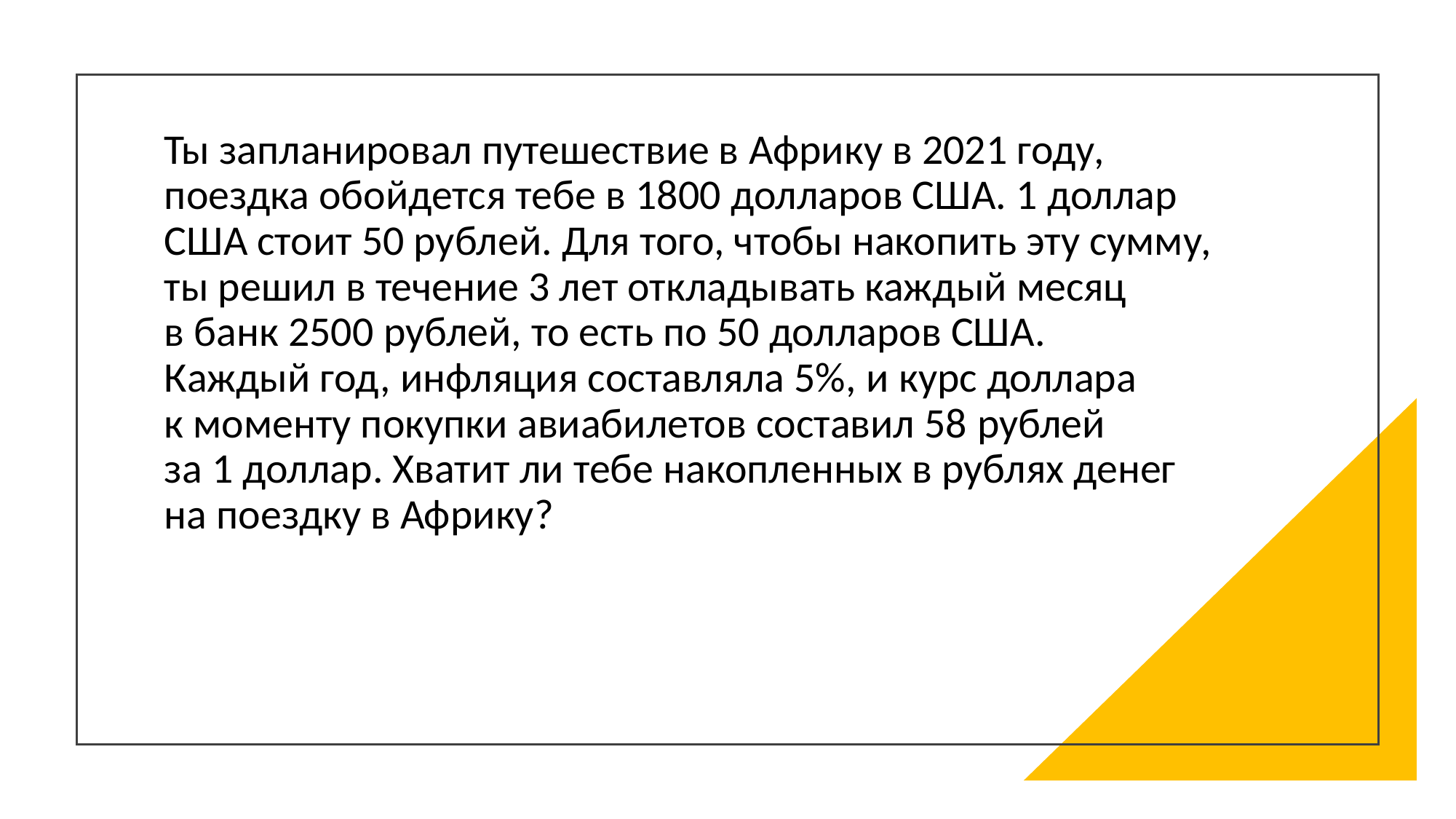

# Ты запланировал путешествие в Африку в 2021 году, поездка обойдется тебе в 1800 долларов США. 1 доллар США стоит 50 рублей. Для того, чтобы накопить эту сумму, ты решил в течение 3 лет откладывать каждый месяц в банк 2500 рублей, то есть по 50 долларов США. Каждый год, инфляция составляла 5%, и курс доллара к моменту покупки авиабилетов составил 58 рублей за 1 доллар. Хватит ли тебе накопленных в рублях денег на поездку в Африку?